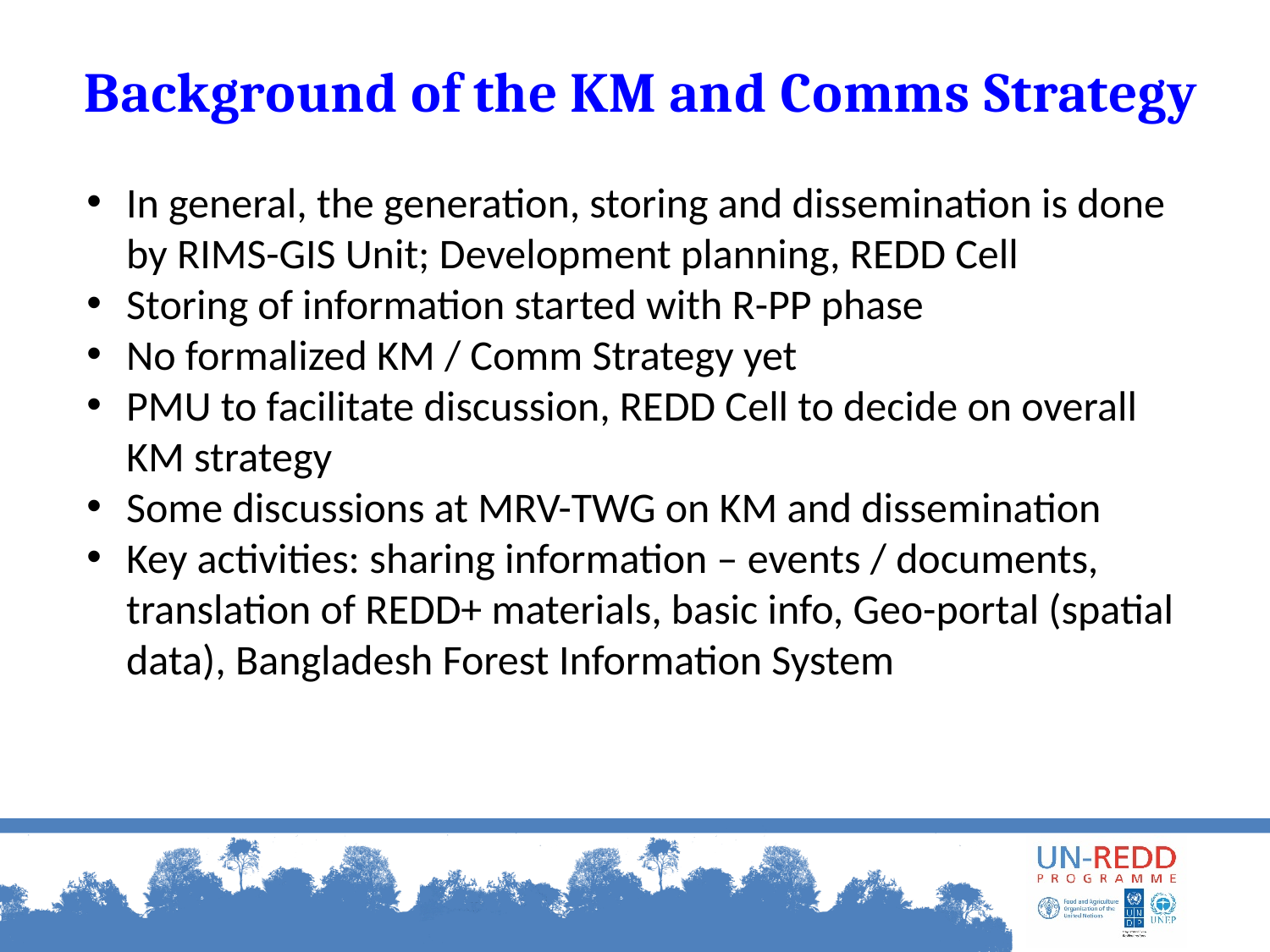

# Background of the KM and Comms Strategy
In general, the generation, storing and dissemination is done by RIMS-GIS Unit; Development planning, REDD Cell
Storing of information started with R-PP phase
No formalized KM / Comm Strategy yet
PMU to facilitate discussion, REDD Cell to decide on overall KM strategy
Some discussions at MRV-TWG on KM and dissemination
Key activities: sharing information – events / documents, translation of REDD+ materials, basic info, Geo-portal (spatial data), Bangladesh Forest Information System